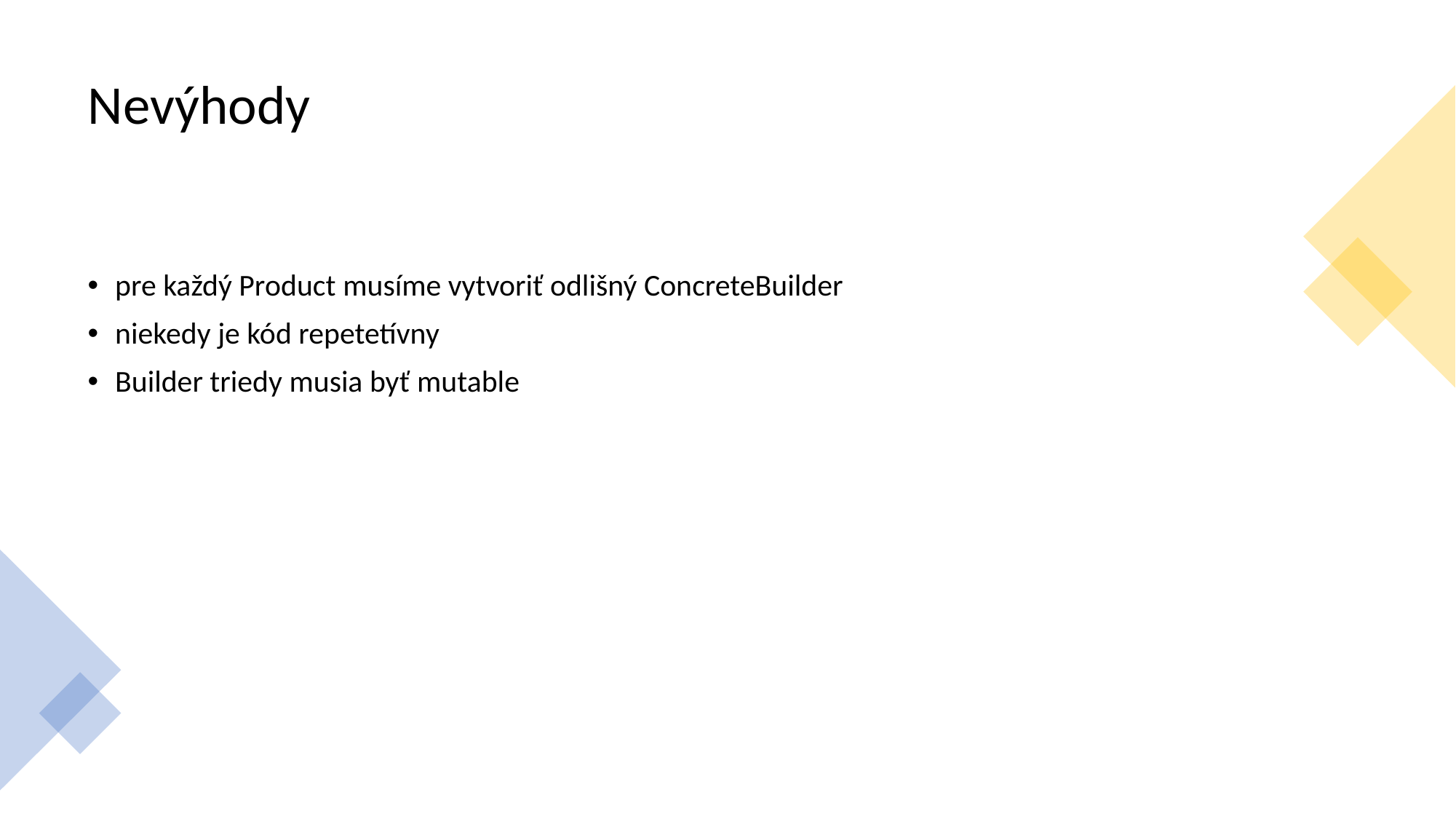

# Nevýhody

pre každý Product musíme vytvoriť odlišný ConcreteBuilder
niekedy je kód repetetívny
Builder triedy musia byť mutable